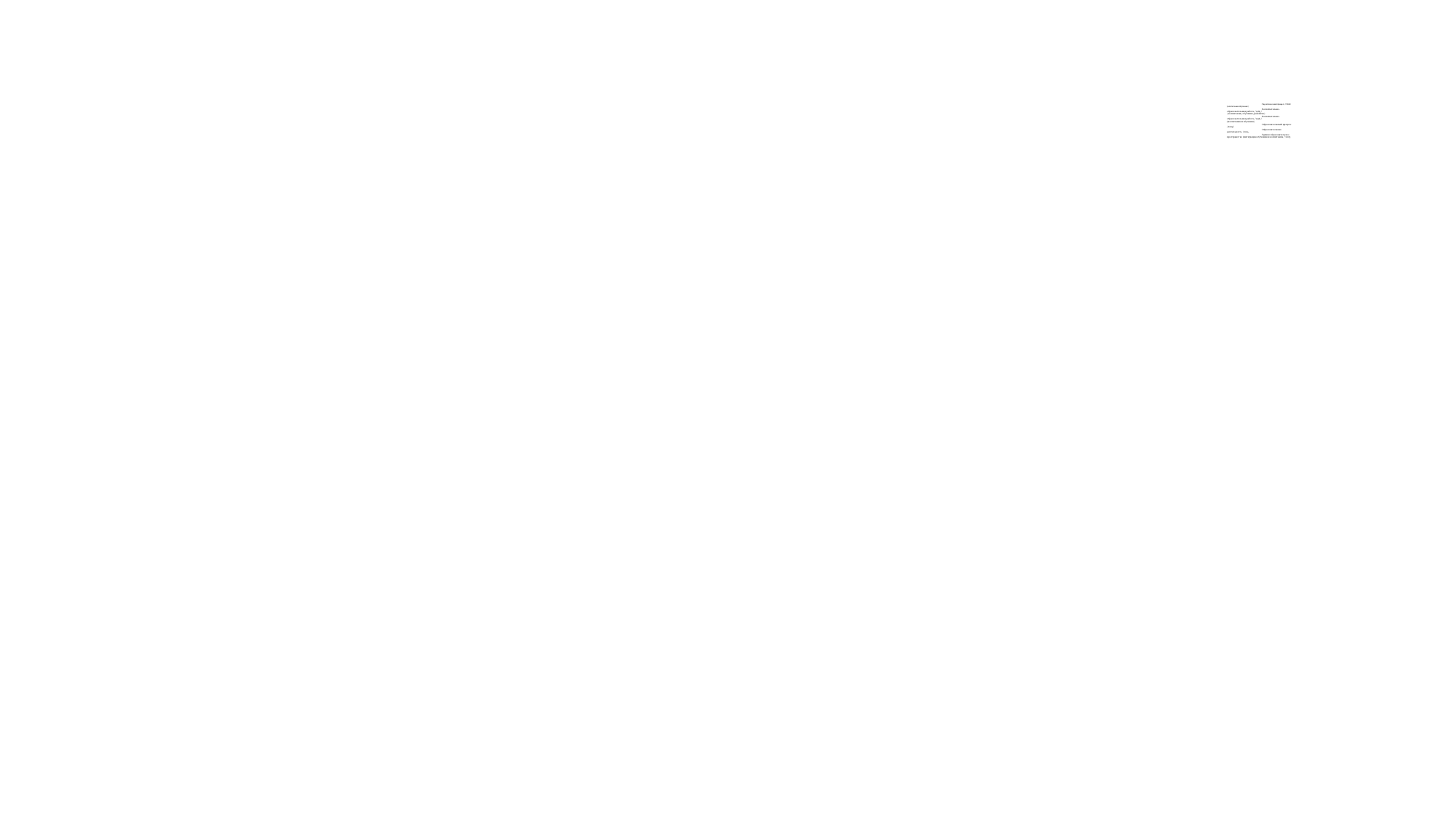

Педагогический процесс /1962/ (воспитание+обучение)
Воспитательно-образовательная работа /1969/
 (воспитание, обучение, развитие)
Воспитательно-образовательная работа /1996/
(воспитание и обучение)
Образовательный процесс /2005/
Образовательная деятельность /2014-
Единое образовательное пространство (интеграция обучения и воспитания / 2023